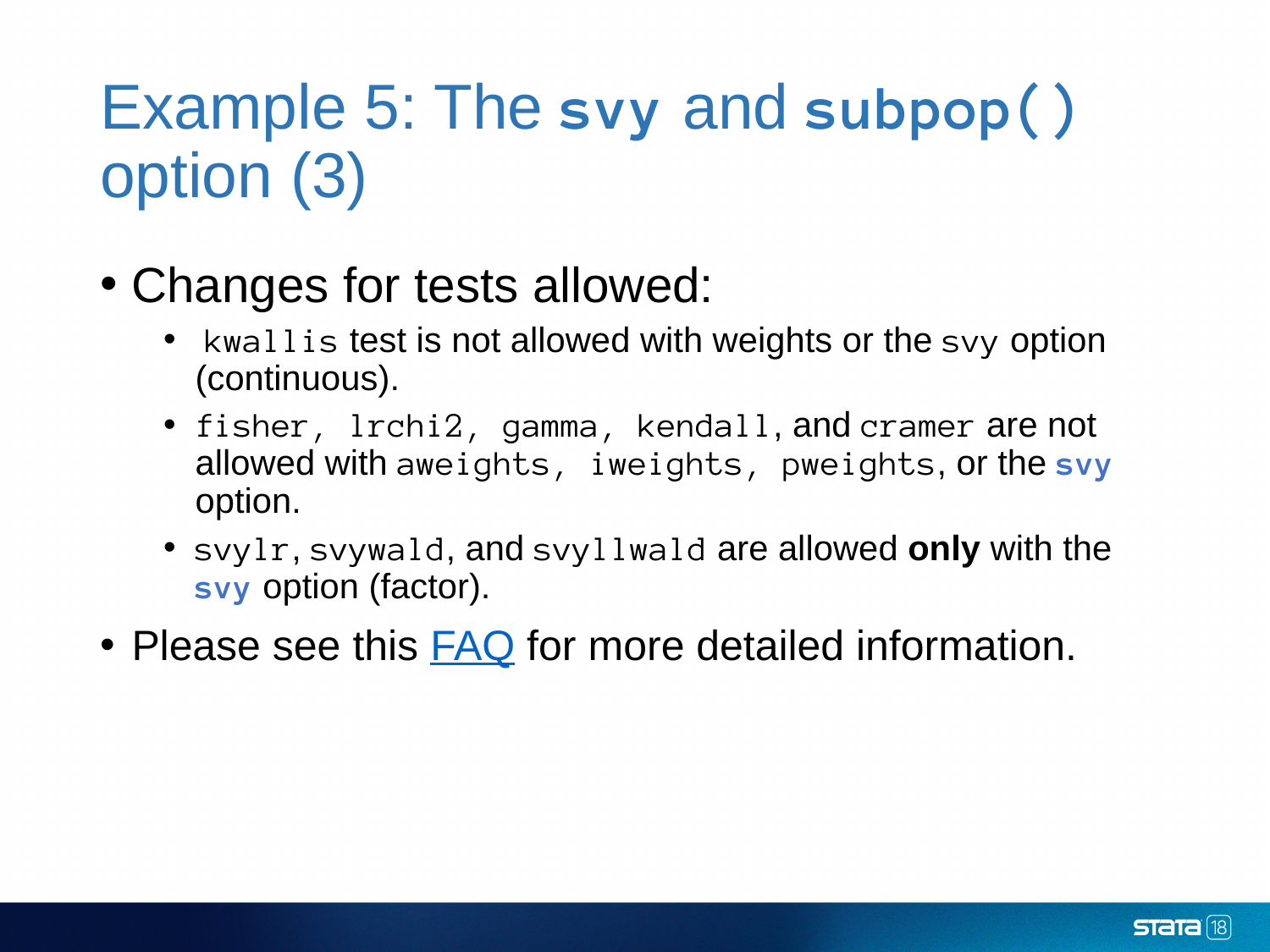

# Example 5: The svy and subpop() option (3)
Changes for tests allowed:
 kwallis test is not allowed with weights or the svy option (continuous).
fisher, lrchi2, gamma, kendall, and cramer are not allowed with aweights, iweights, pweights, or the svy option.
svylr, svywald, and svyllwald are allowed only with the svy option (factor).
Please see this FAQ for more detailed information.